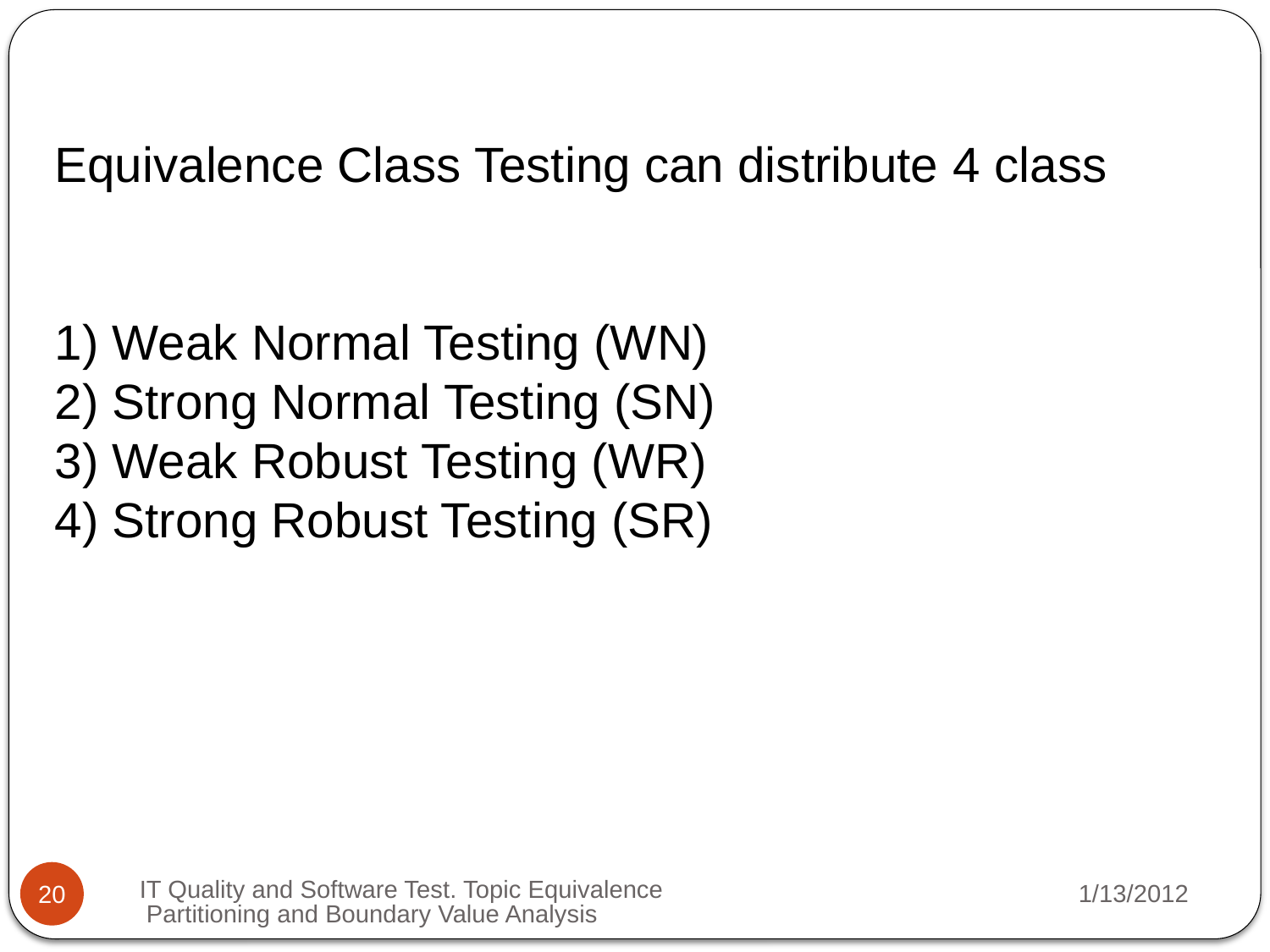

Equivalence Class Testing can distribute 4 class

1) Weak Normal Testing (WN)
2) Strong Normal Testing (SN)
3) Weak Robust Testing (WR)
4) Strong Robust Testing (SR)
IT Quality and Software Test. Topic Equivalence Partitioning and Boundary Value Analysis
1/13/2012
20